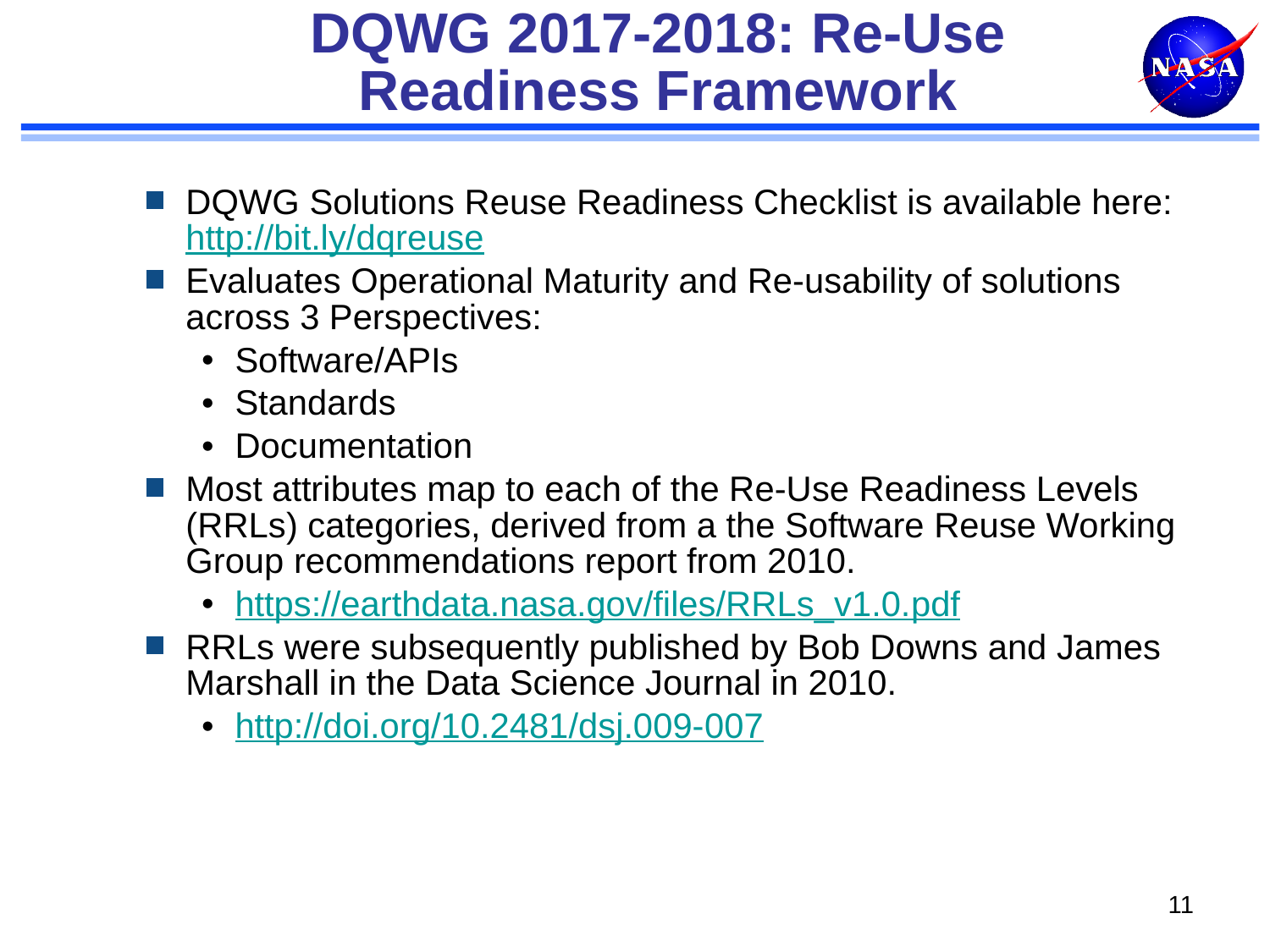

# DQWG 2017-2018: Re-Use Readiness Framework
DQWG Solutions Reuse Readiness Checklist is available here: http://bit.ly/dqreuse
Evaluates Operational Maturity and Re-usability of solutions across 3 Perspectives:
Software/APIs
Standards
Documentation
Most attributes map to each of the Re-Use Readiness Levels (RRLs) categories, derived from a the Software Reuse Working Group recommendations report from 2010.
https://earthdata.nasa.gov/files/RRLs_v1.0.pdf
RRLs were subsequently published by Bob Downs and James Marshall in the Data Science Journal in 2010.
http://doi.org/10.2481/dsj.009-007
11